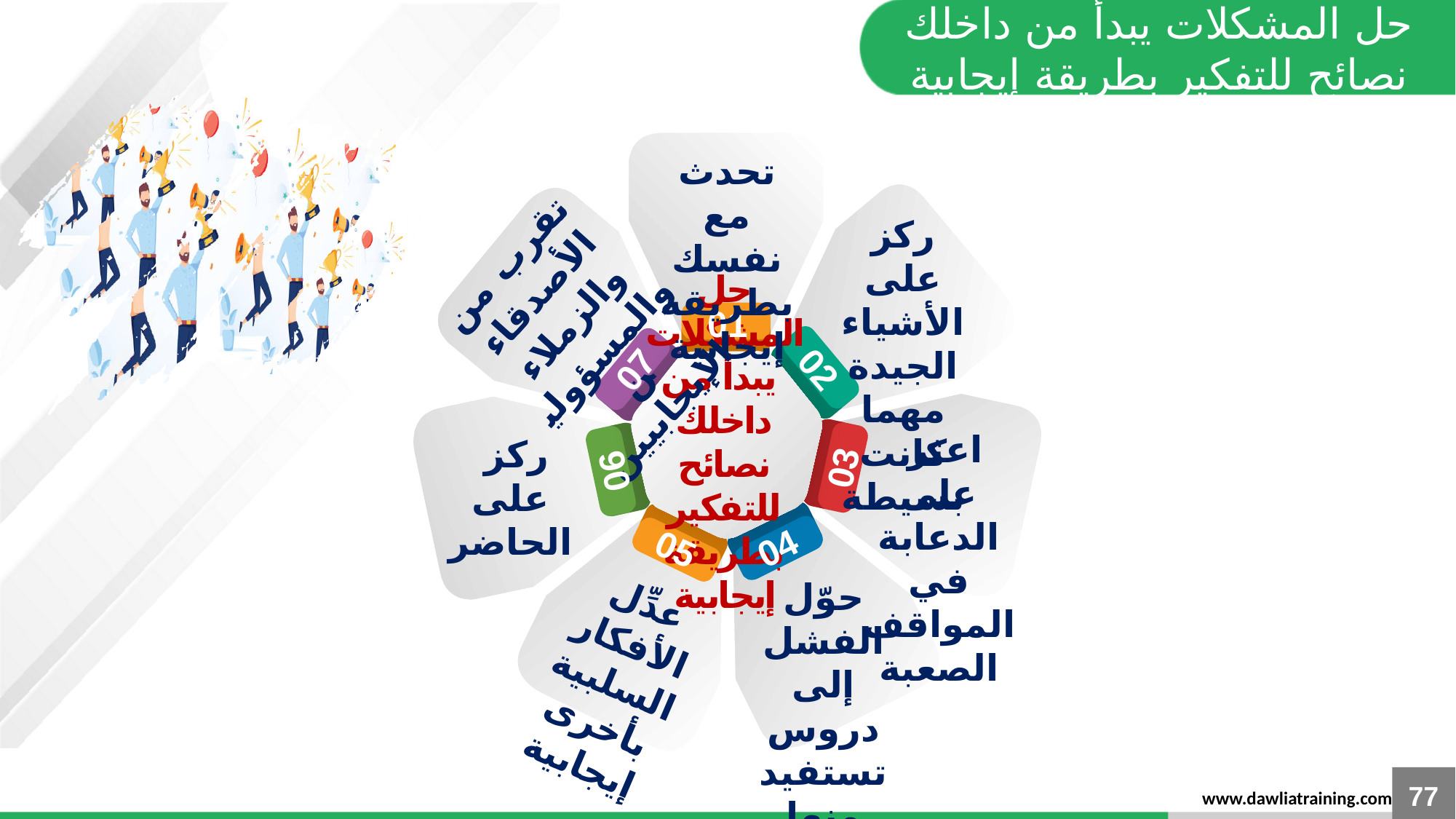

حل المشكلات يبدأ من داخلك نصائح للتفكير بطريقة إيجابية

حل المشكلات
 يبدأ من داخلك نصائح للتفكير بطريقة إيجابية

تحدث مع نفسك بطريقة إيجابية
01
تقرب من الأصدقاء والزملاء والمسؤولين الإيجابيين
07
ركز على الأشياء الجيدة مهما كانت بسيطة
02
اعثر
على الدعابة في المواقف الصعبة
03
ركز
على الحاضر
06
04
حوّل الفشل إلى دروس تستفيد منها
05
عدِّل الأفكار السلبية بأخرى إيجابية
77
www.dawliatraining.com